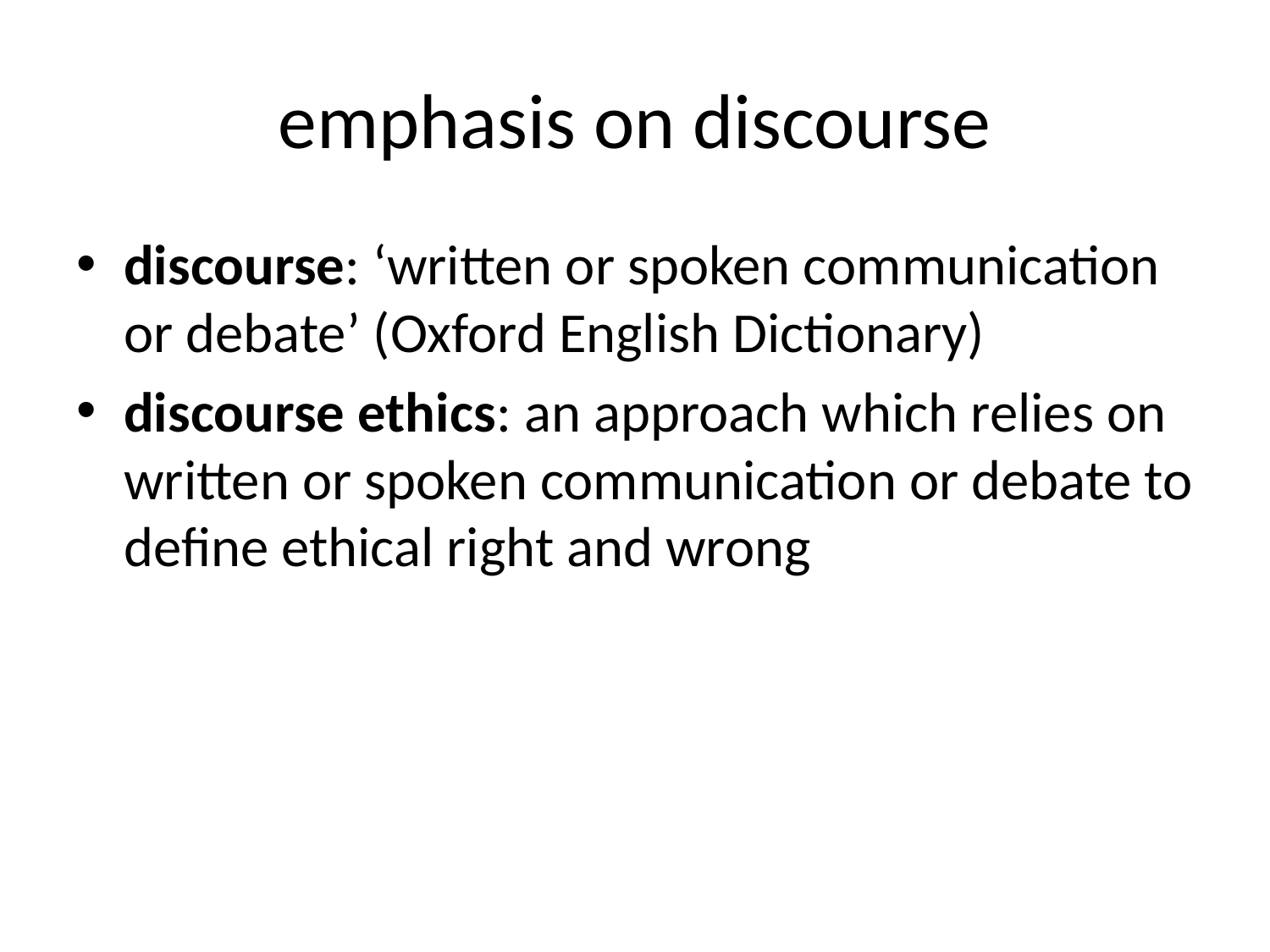

# emphasis on discourse
discourse: ‘written or spoken communication or debate’ (Oxford English Dictionary)
discourse ethics: an approach which relies on written or spoken communication or debate to define ethical right and wrong